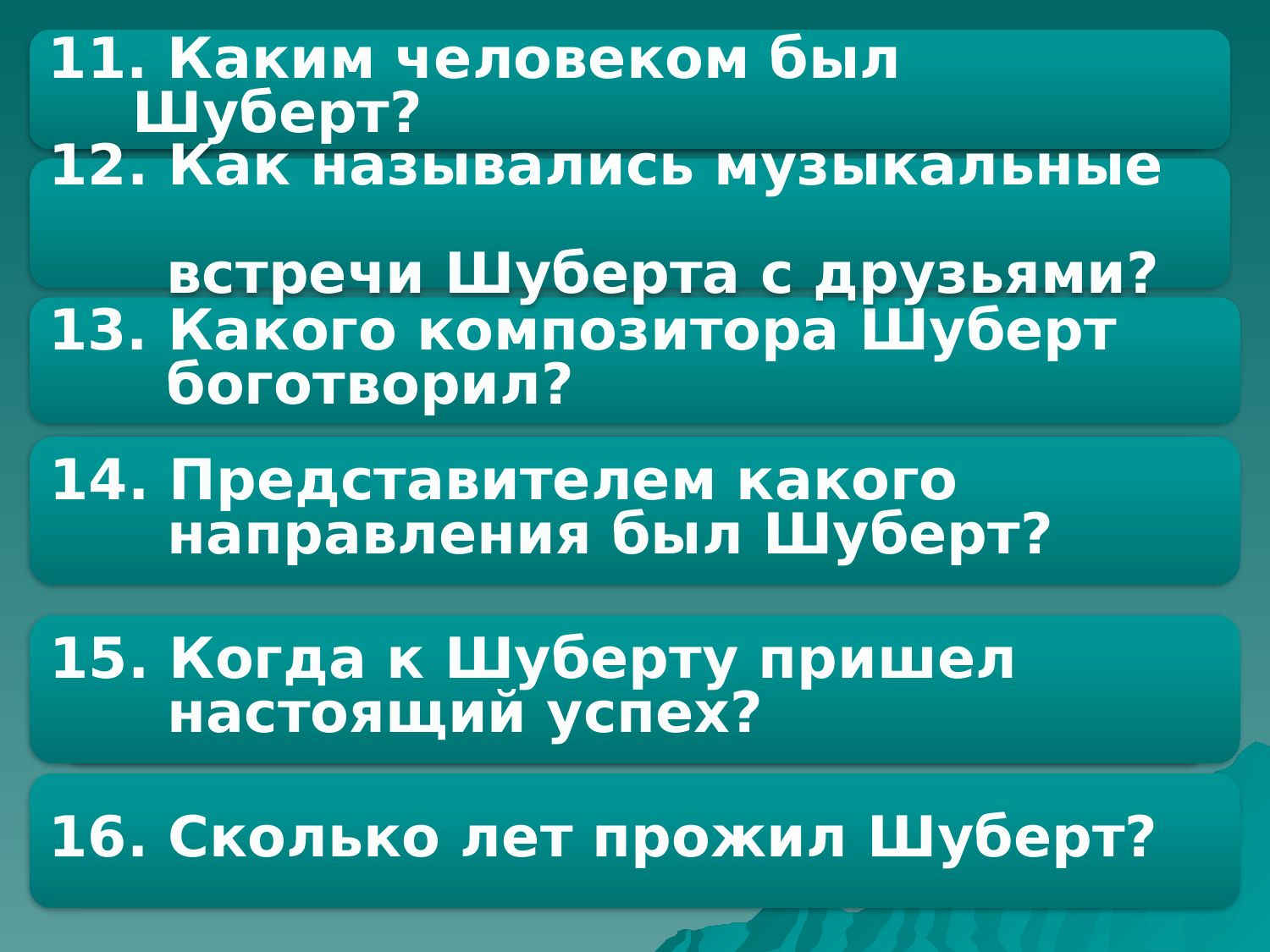

11. Каким человеком был Шуберт?
Застенчивый, сдержанный, избегал похвалы
12. Как назывались музыкальные
      встречи Шуберта с друзьями?
«Шубертиады»
13. Какого композитора Шуберт
      боготворил?
Людвига ван Бетховена
14. Представителем какого
      направления был Шуберт?
Представитель музыкального романтизма
15. Когда к Шуберту пришел
      настоящий успех?
Незадолго до смерти
16. Сколько лет прожил Шуберт?
Всего 31 год